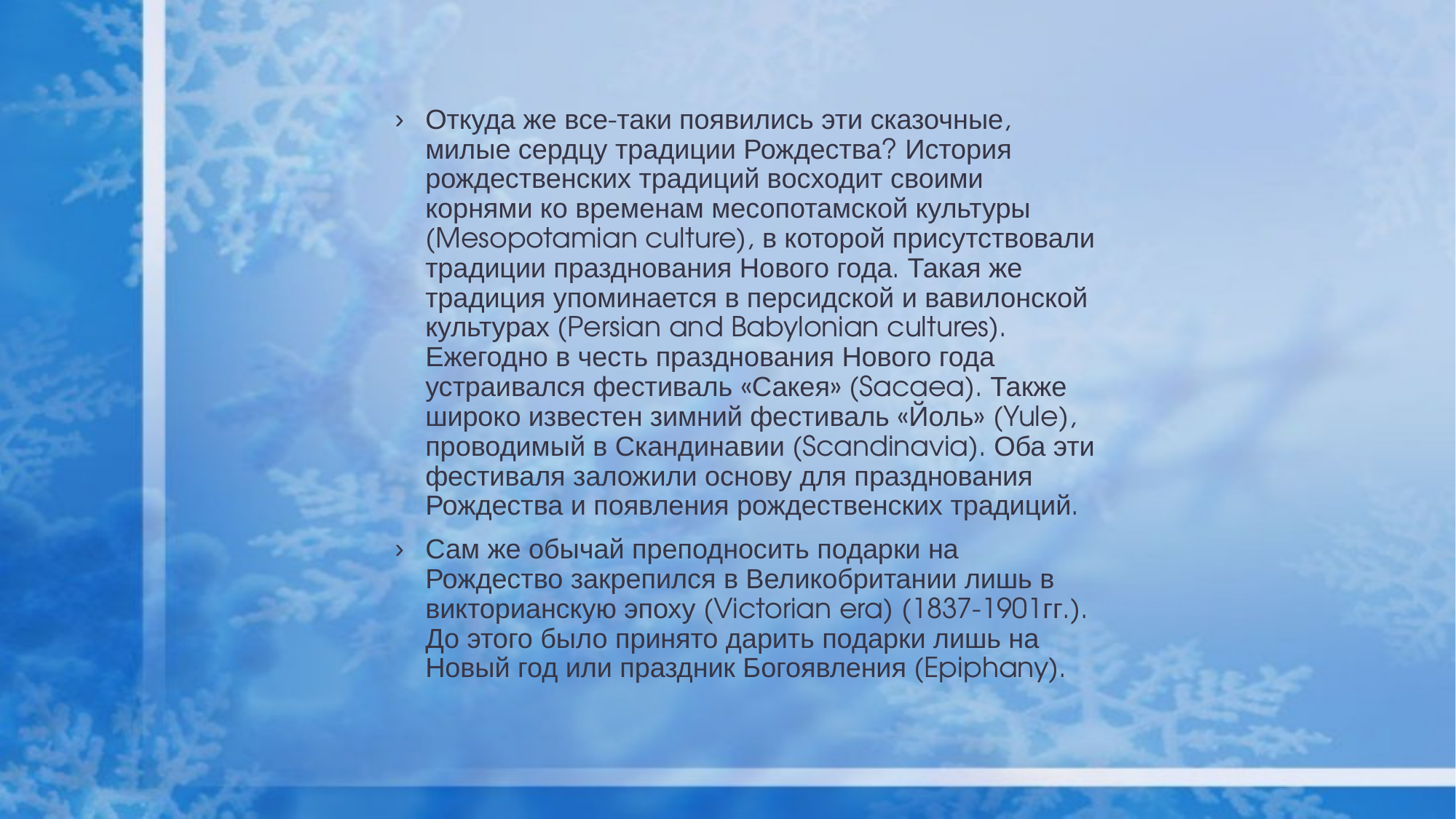

Откуда же все-таки появились эти сказочные, милые сердцу традиции Рождества? История рождественских традиций восходит своими корнями ко временам месопотамской культуры (Mesopotamian culture), в которой присутствовали традиции празднования Нового года. Такая же традиция упоминается в персидской и вавилонской культурах (Persian and Babylonian cultures). Ежегодно в честь празднования Нового года устраивался фестиваль «Сакея» (Sacaea). Также широко известен зимний фестиваль «Йоль» (Yule), проводимый в Скандинавии (Scandinavia). Оба эти фестиваля заложили основу для празднования Рождества и появления рождественских традиций.
Сам же обычай преподносить подарки на Рождество закрепился в Великобритании лишь в викторианскую эпоху (Victorian era) (1837-1901гг.). До этого было принято дарить подарки лишь на Новый год или праздник Богоявления (Epiphany).